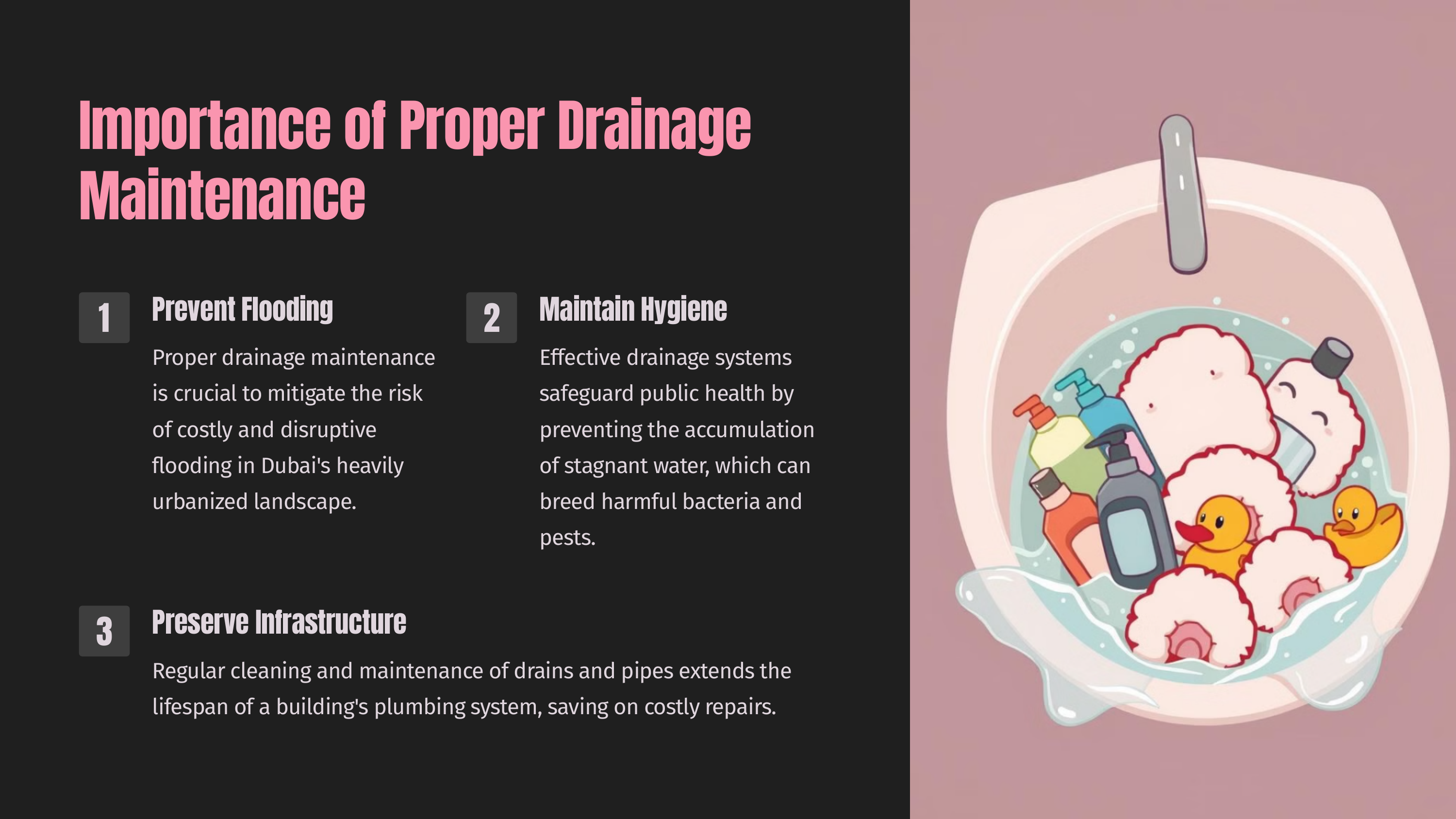

Importance of Proper Drainage Maintenance
Prevent Flooding
Maintain Hygiene

1
2
Proper drainage maintenance is crucial to mitigate the risk of costly and disruptive flooding in Dubai's heavily urbanized landscape.
Effective drainage systems safeguard public health by preventing the accumulation of stagnant water, which can breed harmful bacteria and pests.
Preserve Infrastructure

3
Regular cleaning and maintenance of drains and pipes extends the lifespan of a building's plumbing system, saving on costly repairs.